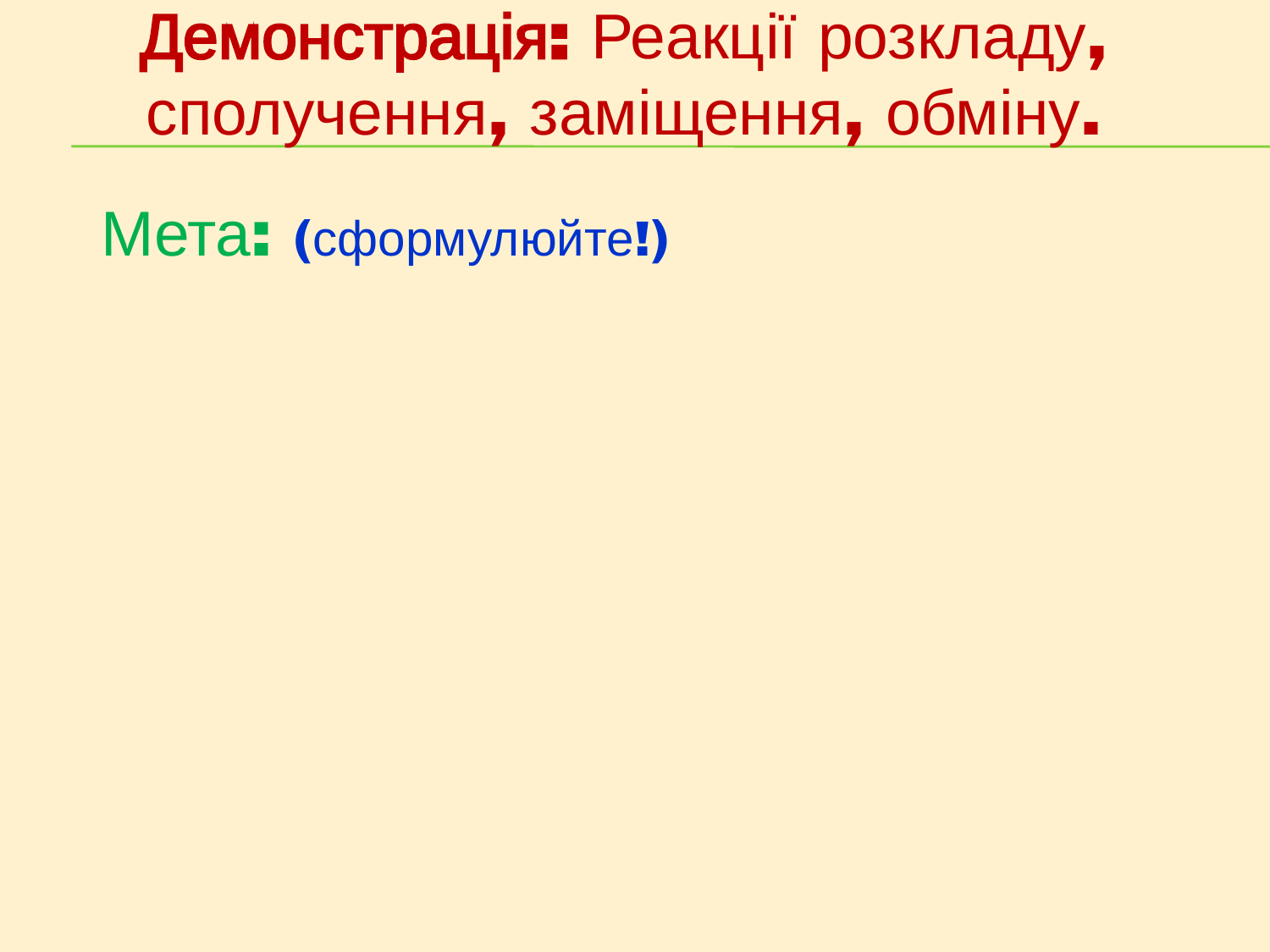

# Демонстрація: Реакції розкладу, сполучення, заміщення, обміну.
Мета: (сформулюйте!)